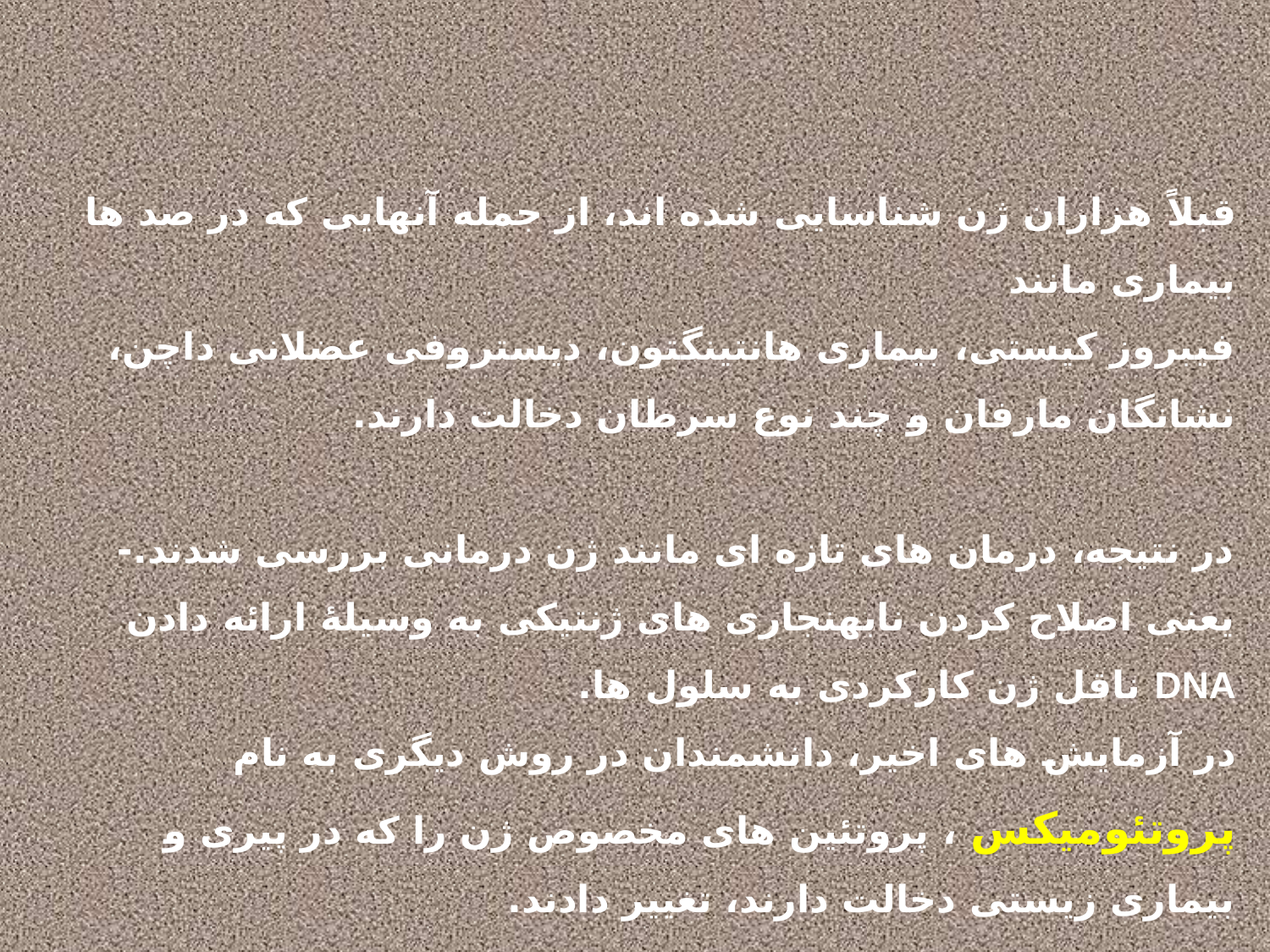

#
قبلاً هزاران ژن شناسایی شده اند، از جمله آنهایی که در صد ها بیماری مانند
فیبروز کیستی، بیماری هانتینگتون، دیستروفی عضلانی داچن، نشانگان مارفان و چند نوع سرطان دخالت دارند.

در نتیجه، درمان های تازه ای مانند ژن درمانی بررسی شدند.-یعنی اصلاح کردن نابهنجاری های ژنتیکی به وسیلۀ ارائه دادن DNA ناقل ژن کارکردی به سلول ها.
در آزمایش های اخیر، دانشمندان در روش دیگری به نام پروتئومیکس ، پروتئین های مخصوص ژن را که در پیری و بیماری زیستی دخالت دارند، تغییر دادند.
www.modirkade.ir
30